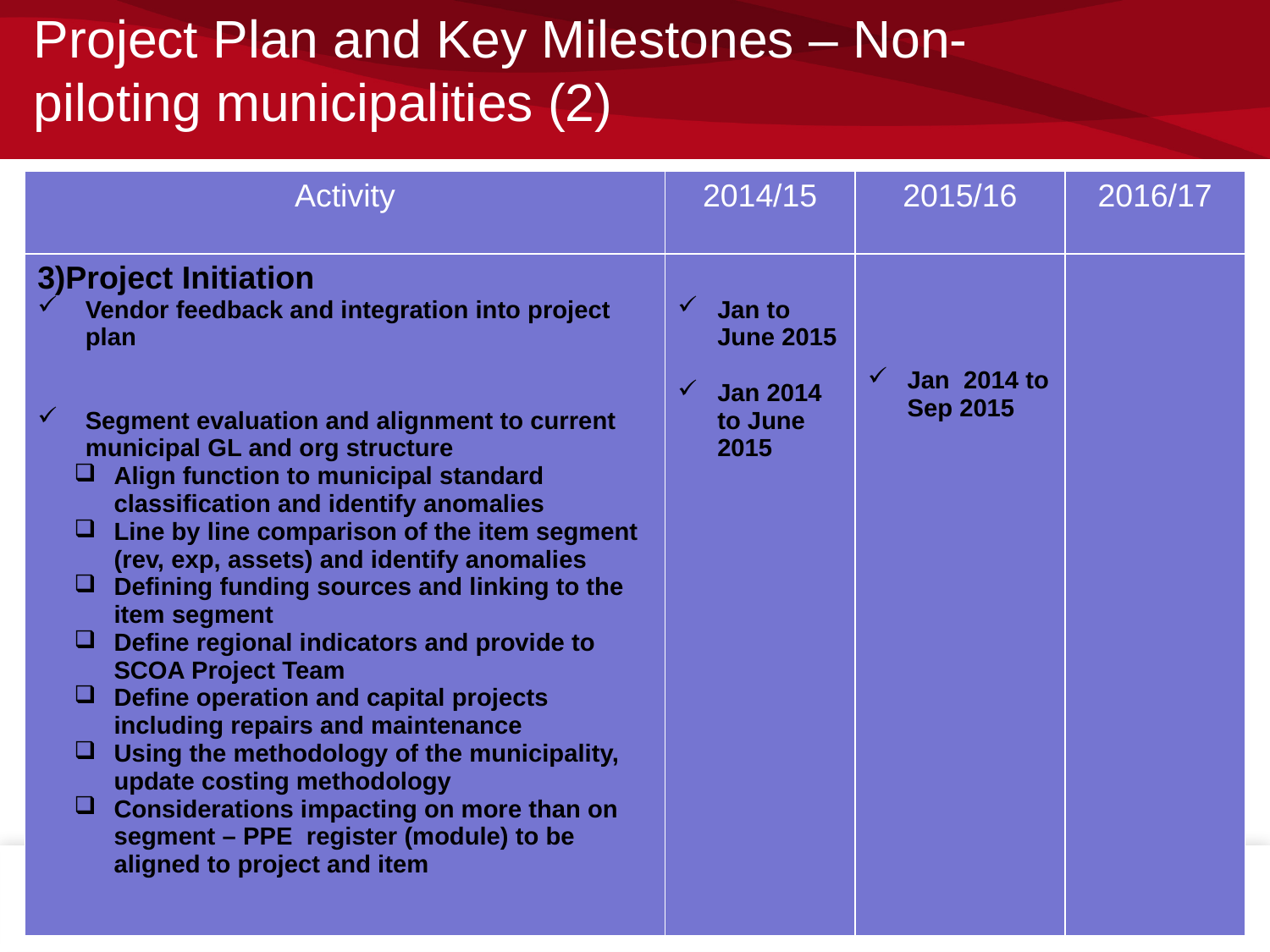

# Project Plan and Key Milestones – Non-piloting municipalities (2)
| Activity | 2014/15 | 2015/16 | 2016/17 |
| --- | --- | --- | --- |
| 3)Project Initiation Vendor feedback and integration into project plan Segment evaluation and alignment to current municipal GL and org structure Align function to municipal standard classification and identify anomalies Line by line comparison of the item segment (rev, exp, assets) and identify anomalies Defining funding sources and linking to the item segment Define regional indicators and provide to SCOA Project Team Define operation and capital projects including repairs and maintenance Using the methodology of the municipality, update costing methodology Considerations impacting on more than on segment – PPE register (module) to be aligned to project and item | Jan to June 2015 Jan 2014 to June 2015 | Jan 2014 to Sep 2015 |  |
3